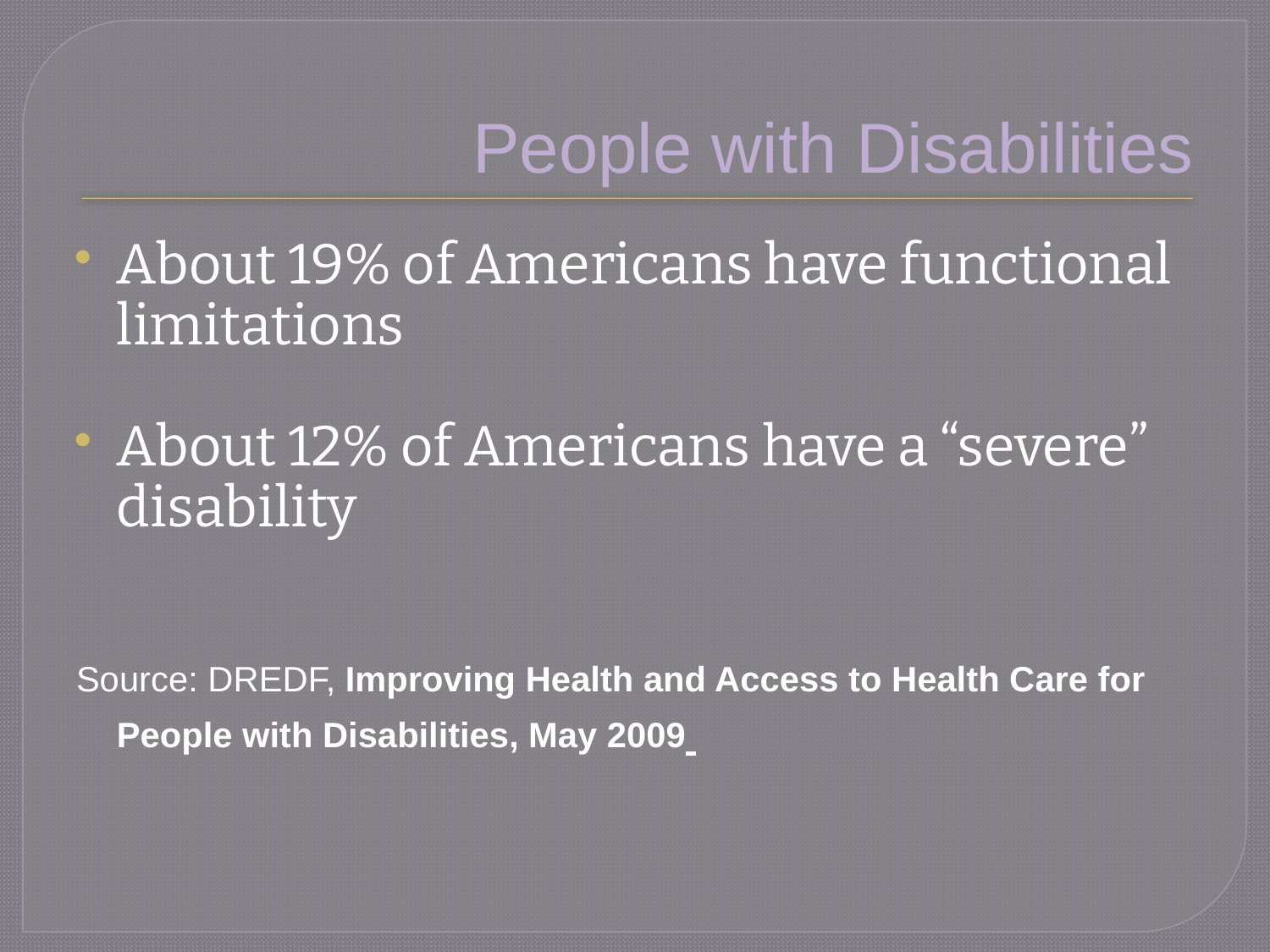

People with Disabilities
About 19% of Americans have functional limitations

About 12% of Americans have a “severe” disability

Source: DREDF, Improving Health and Access to Health Care for People with Disabilities, May 2009